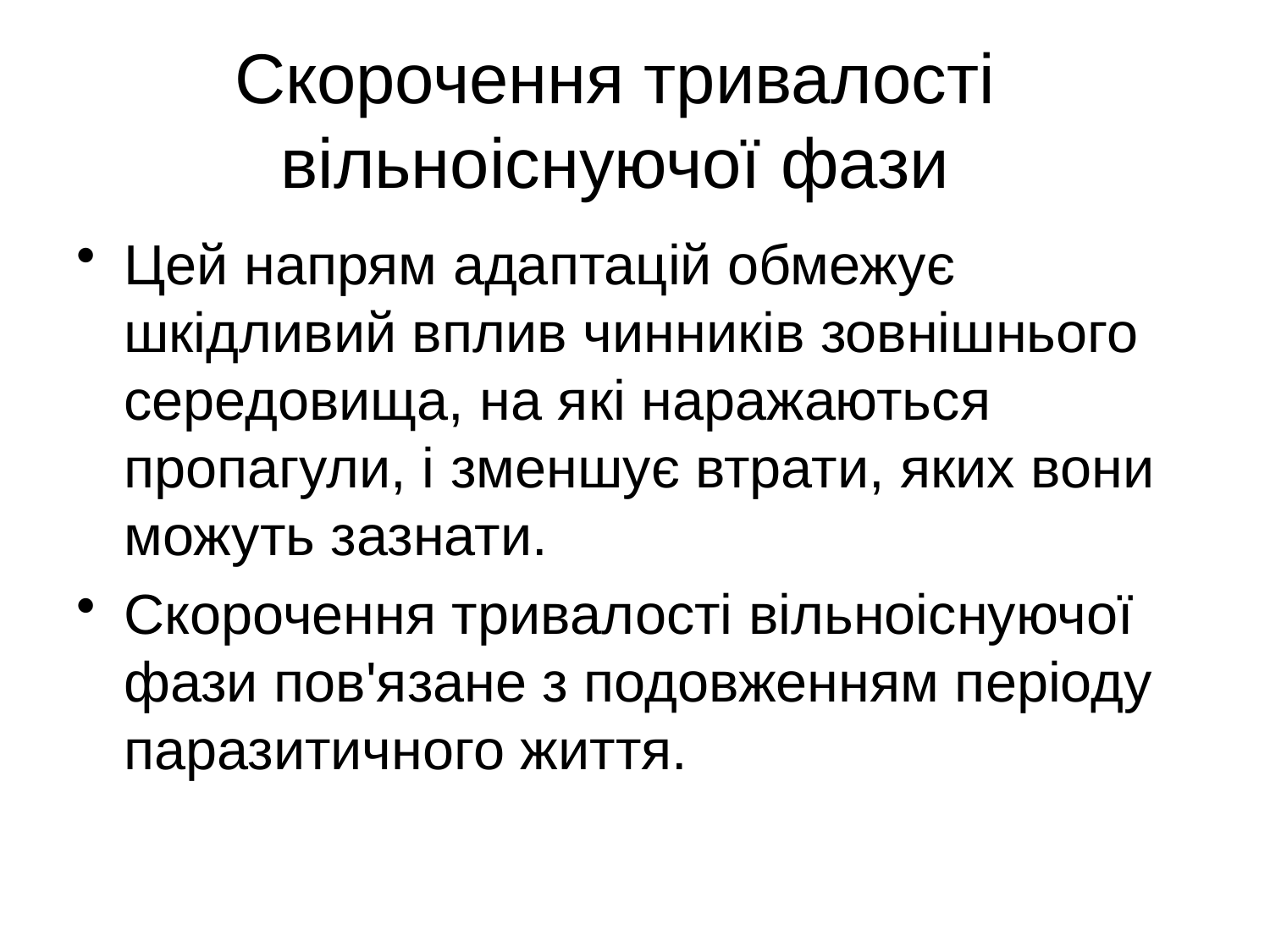

# Скорочення тривалості вільноіснуючої фази
Цей напрям адаптацій обмежує шкідливий вплив чинників зовнішнього середовища, на які наражаються пропагули, і зменшує втрати, яких вони можуть зазнати.
Скорочення тривалості вільноіснуючої фази пов'язане з подовженням періоду паразитичного життя.